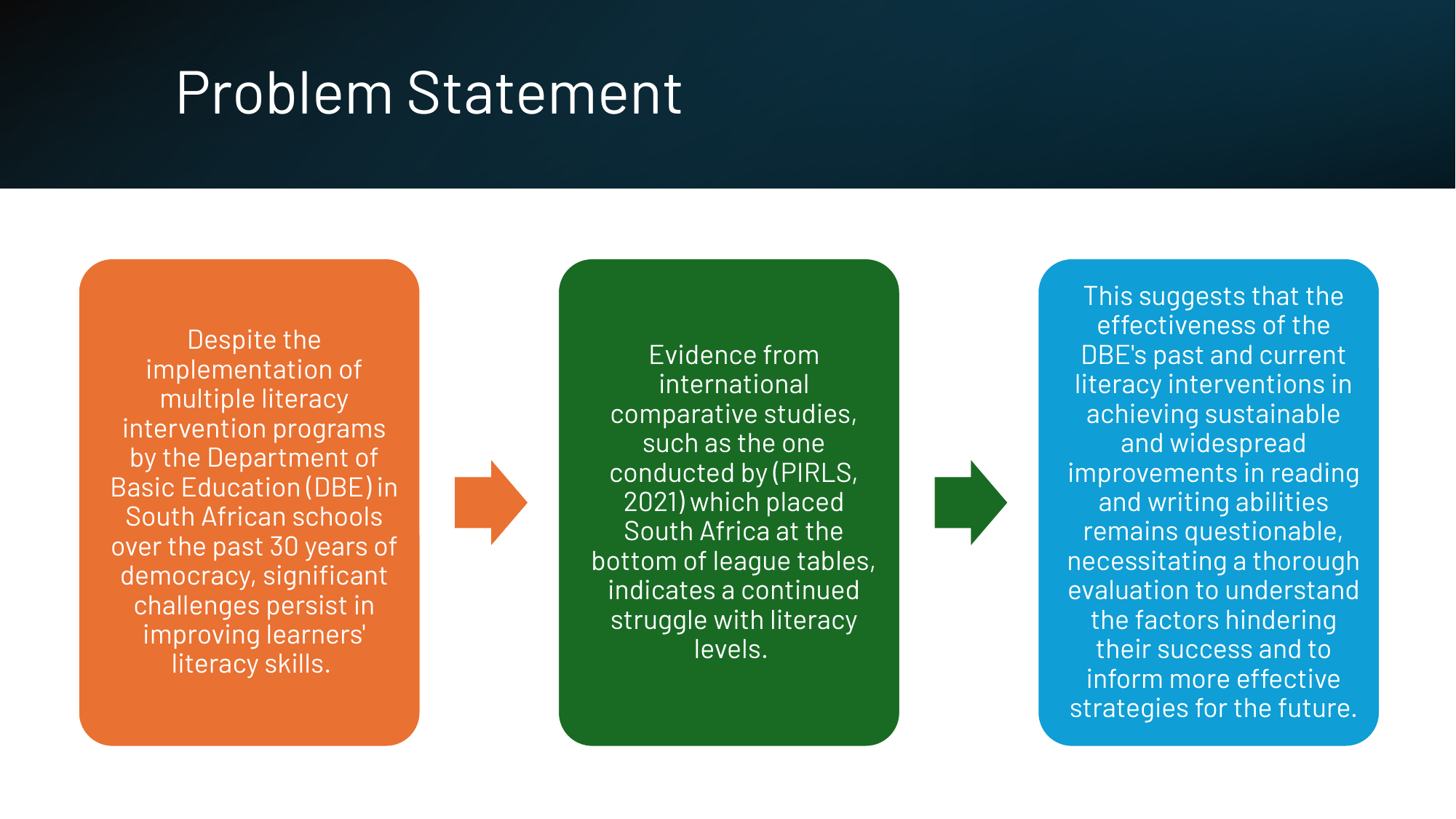

# Problem Statement
Despite the implementation of multiple literacy intervention programs by the Department of Basic Education (DBE) in South African schools over the past 30 years of democracy, significant challenges persist in improving learners' literacy skills.

Evidence from international comparative studies, such as the one conducted by (PIRLS, 2021) which placed South Africa at the bottom of league tables, indicates a continued struggle with literacy levels.

This suggests that the effectiveness of the DBE's past and current literacy interventions in achieving sustainable and widespread improvements in reading and writing abilities remains questionable, necessitating a thorough evaluation to understand the factors hindering their success and to inform more effective strategies for the future.